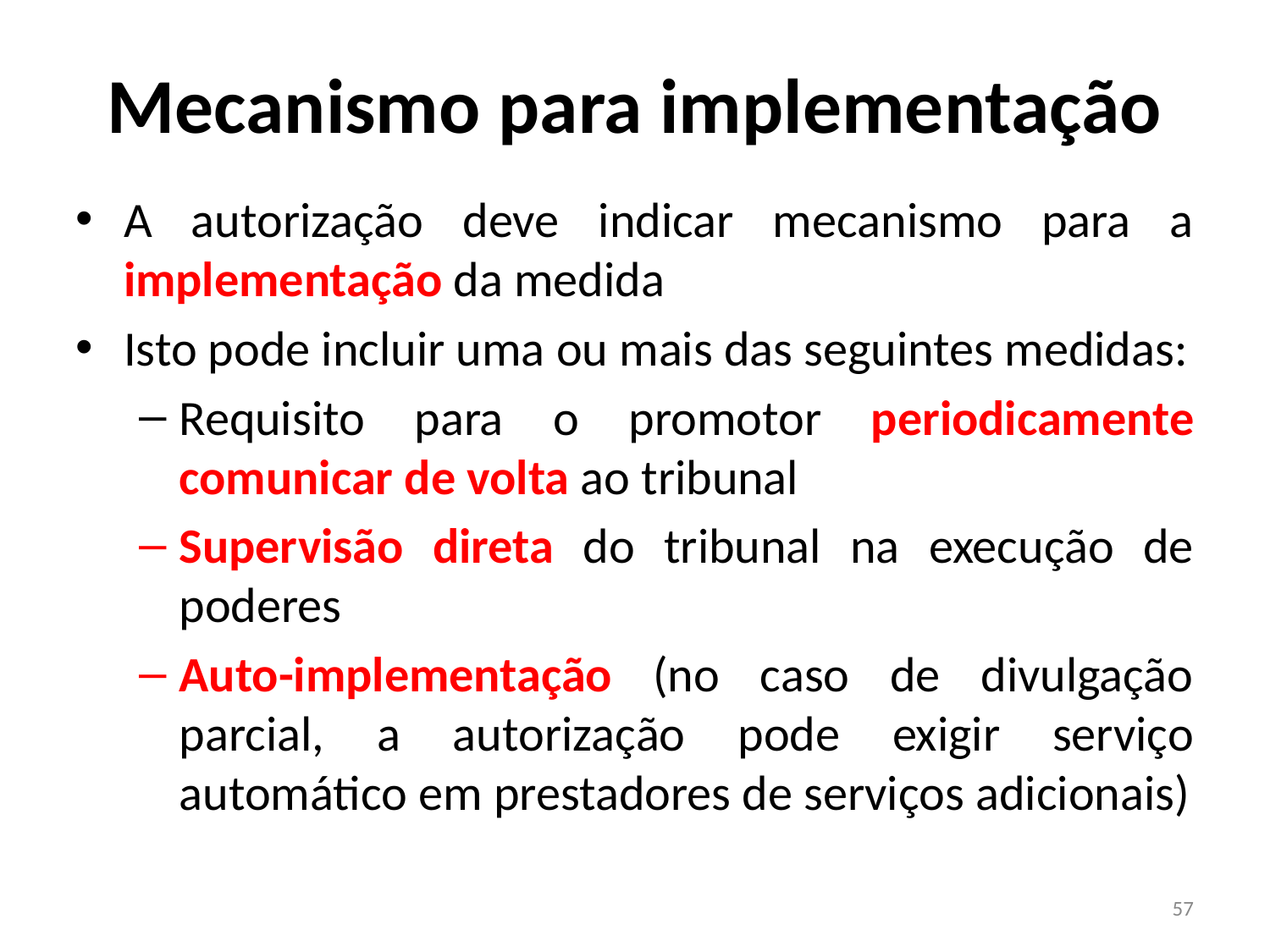

# Mecanismo para implementação
A autorização deve indicar mecanismo para a implementação da medida
Isto pode incluir uma ou mais das seguintes medidas:
Requisito para o promotor periodicamente comunicar de volta ao tribunal
Supervisão direta do tribunal na execução de poderes
Auto-implementação (no caso de divulgação parcial, a autorização pode exigir serviço automático em prestadores de serviços adicionais)

57